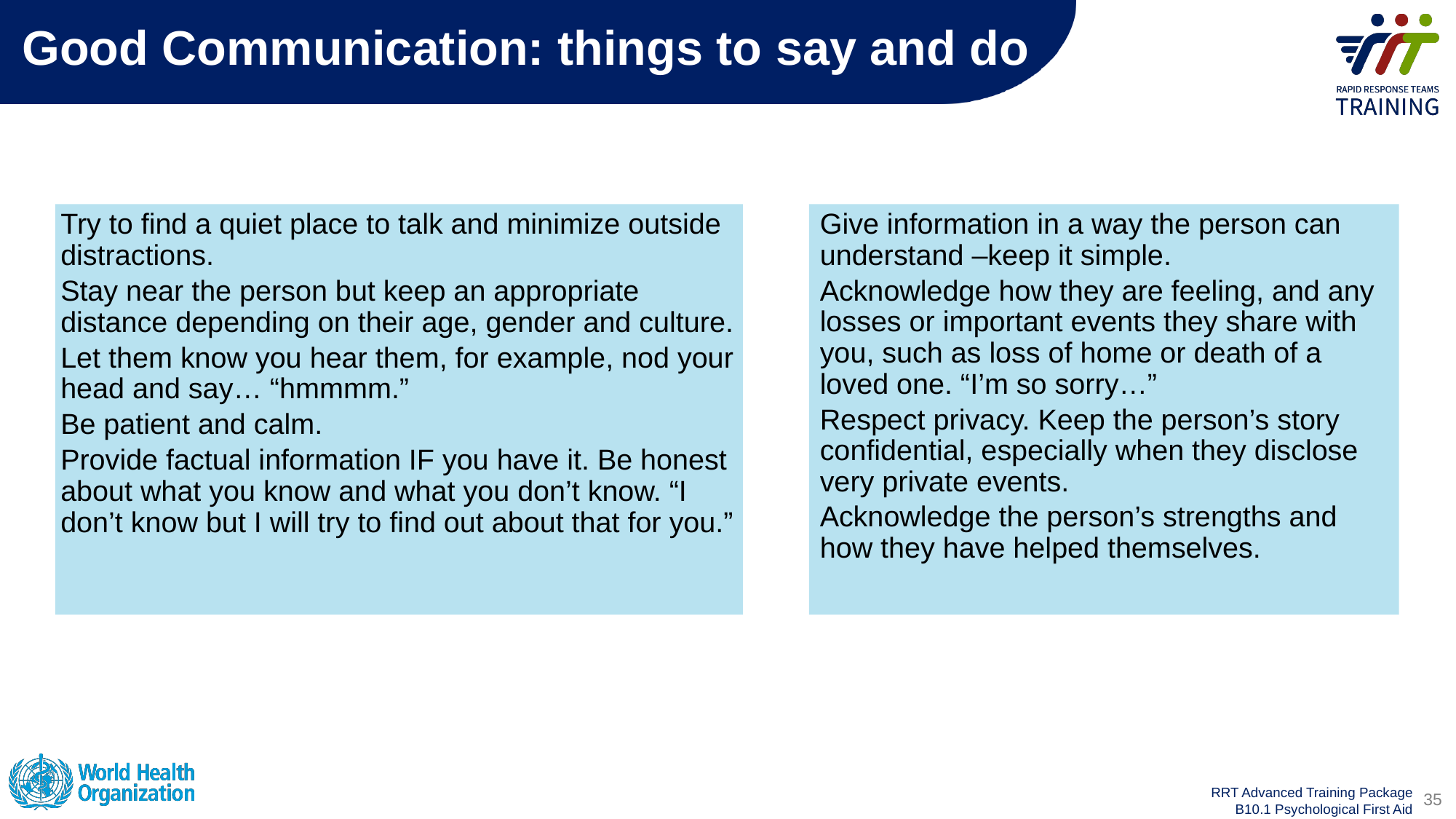

Good Communication: things to say and do
Try to find a quiet place to talk and minimize outside distractions.
Stay near the person but keep an appropriate distance depending on their age, gender and culture.
Let them know you hear them, for example, nod your head and say… “hmmmm.”
Be patient and calm.
Provide factual information IF you have it. Be honest about what you know and what you don’t know. “I don’t know but I will try to find out about that for you.”

Give information in a way the person can understand –keep it simple.
Acknowledge how they are feeling, and any losses or important events they share with you, such as loss of home or death of a loved one. “I’m so sorry…”
Respect privacy. Keep the person’s story confidential, especially when they disclose very private events.
Acknowledge the person’s strengths and how they have helped themselves.